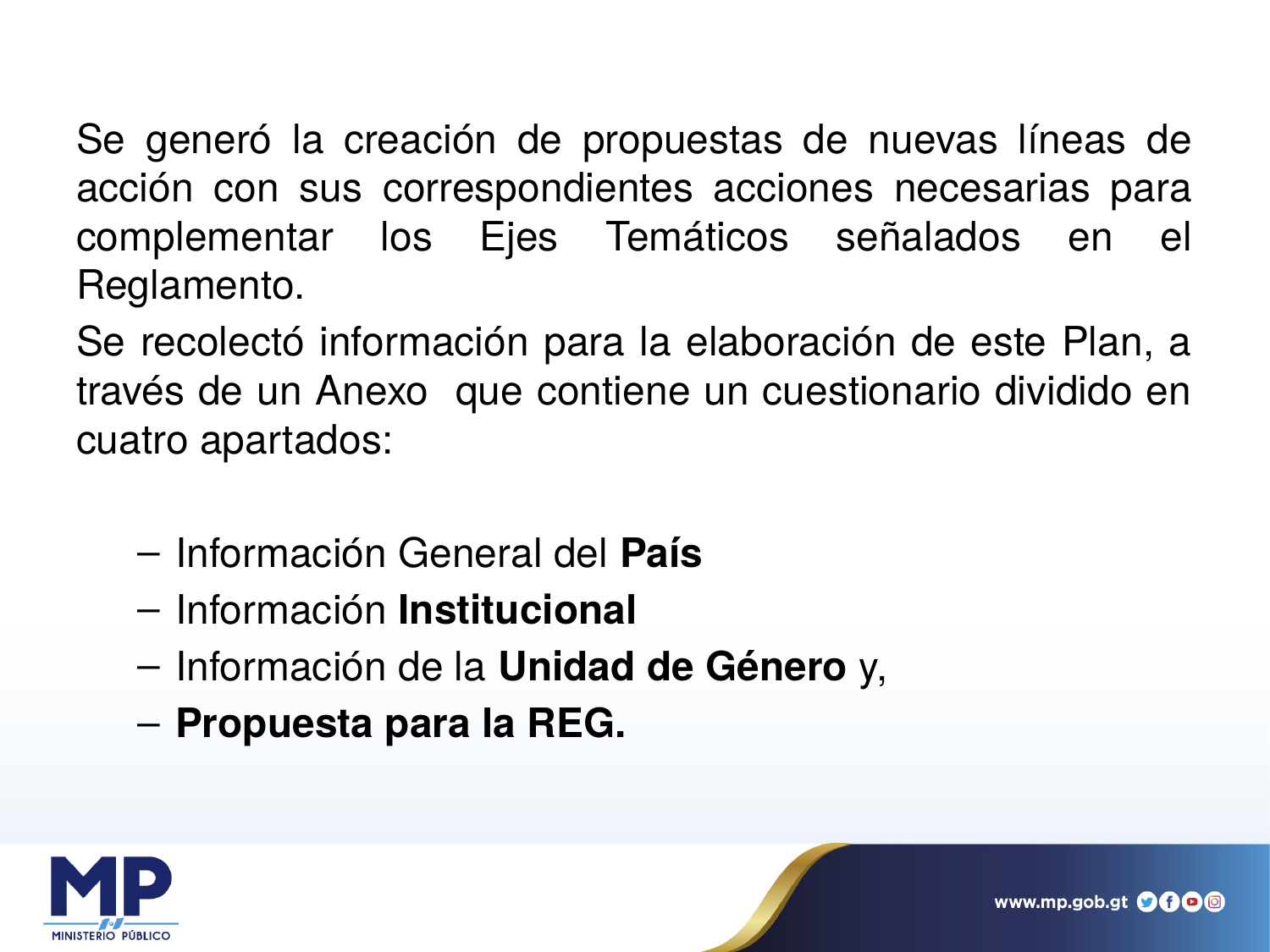

Se generó la creación de propuestas de nuevas líneas de acción con sus correspondientes acciones necesarias para complementar los Ejes Temáticos señalados en el Reglamento.
Se recolectó información para la elaboración de este Plan, a través de un Anexo  que contiene un cuestionario dividido en cuatro apartados:

Información General del País
Información Institucional
Información de la Unidad de Género y,
Propuesta para la REG.